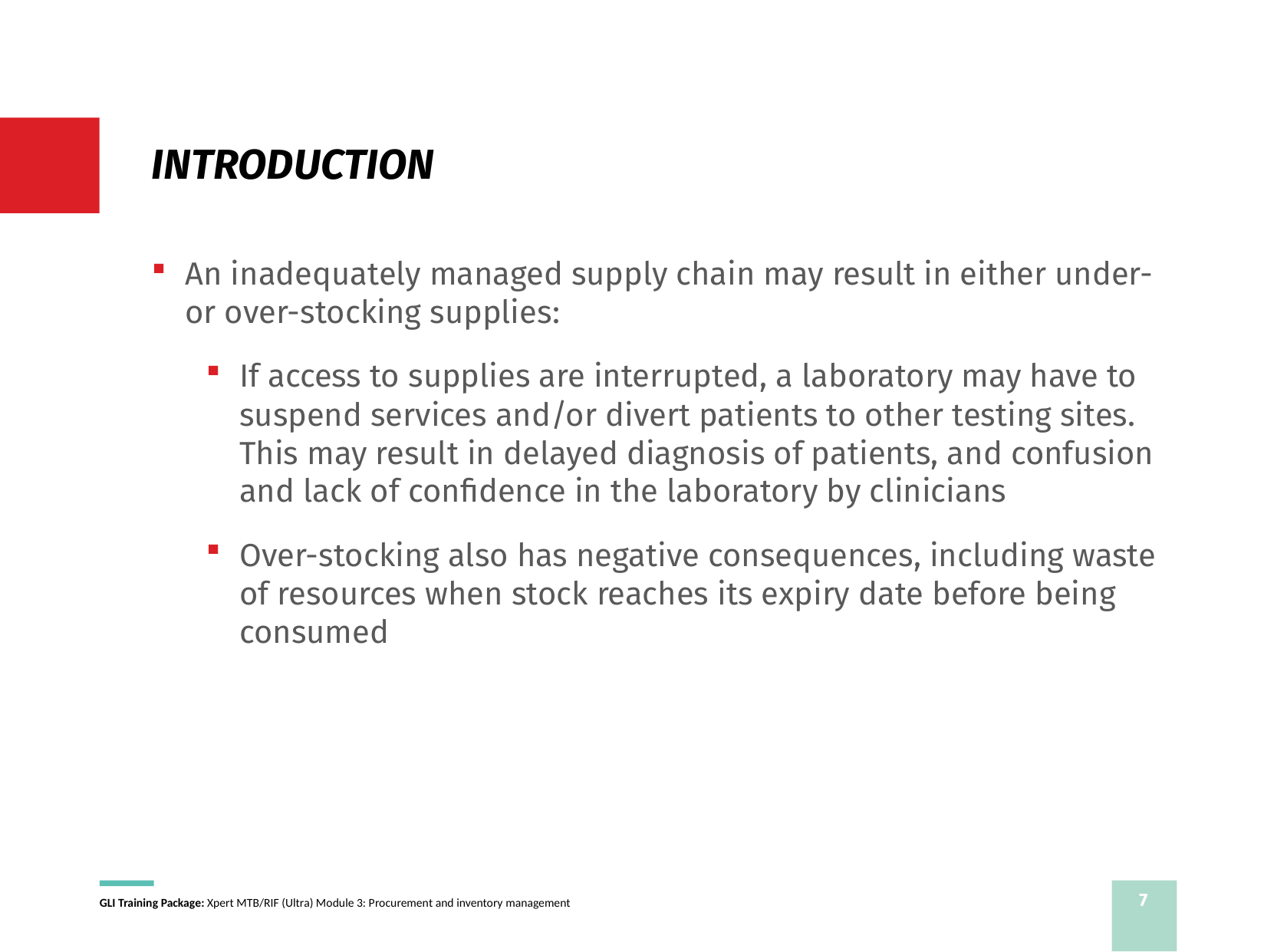

# INTRODUCTION
An inadequately managed supply chain may result in either under- or over-stocking supplies:
If access to supplies are interrupted, a laboratory may have to suspend services and/or divert patients to other testing sites. This may result in delayed diagnosis of patients, and confusion and lack of confidence in the laboratory by clinicians
Over-stocking also has negative consequences, including waste of resources when stock reaches its expiry date before being consumed